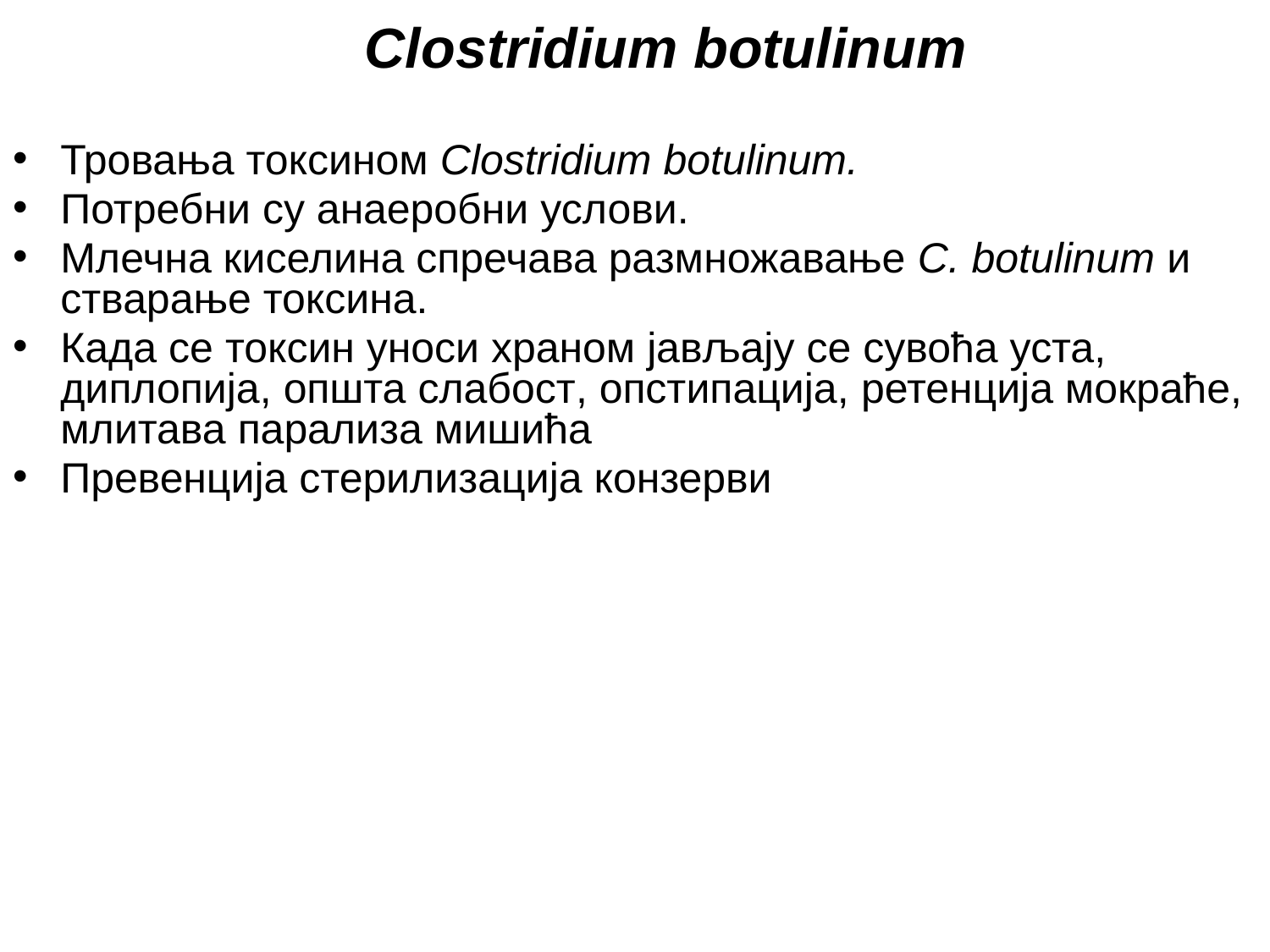

Clostridium botulinum
Тровања токсином Clostridium botulinum.
Потребни су анаеробни услови.
Млечна киселина спречава размножавање C. botulinum и стварање токсина.
Када се токсин уноси храном јављају се сувоћа уста, диплопија, општа слабост, опстипација, ретенција мокраће, млитава парализа мишића
Превенција стерилизација конзерви